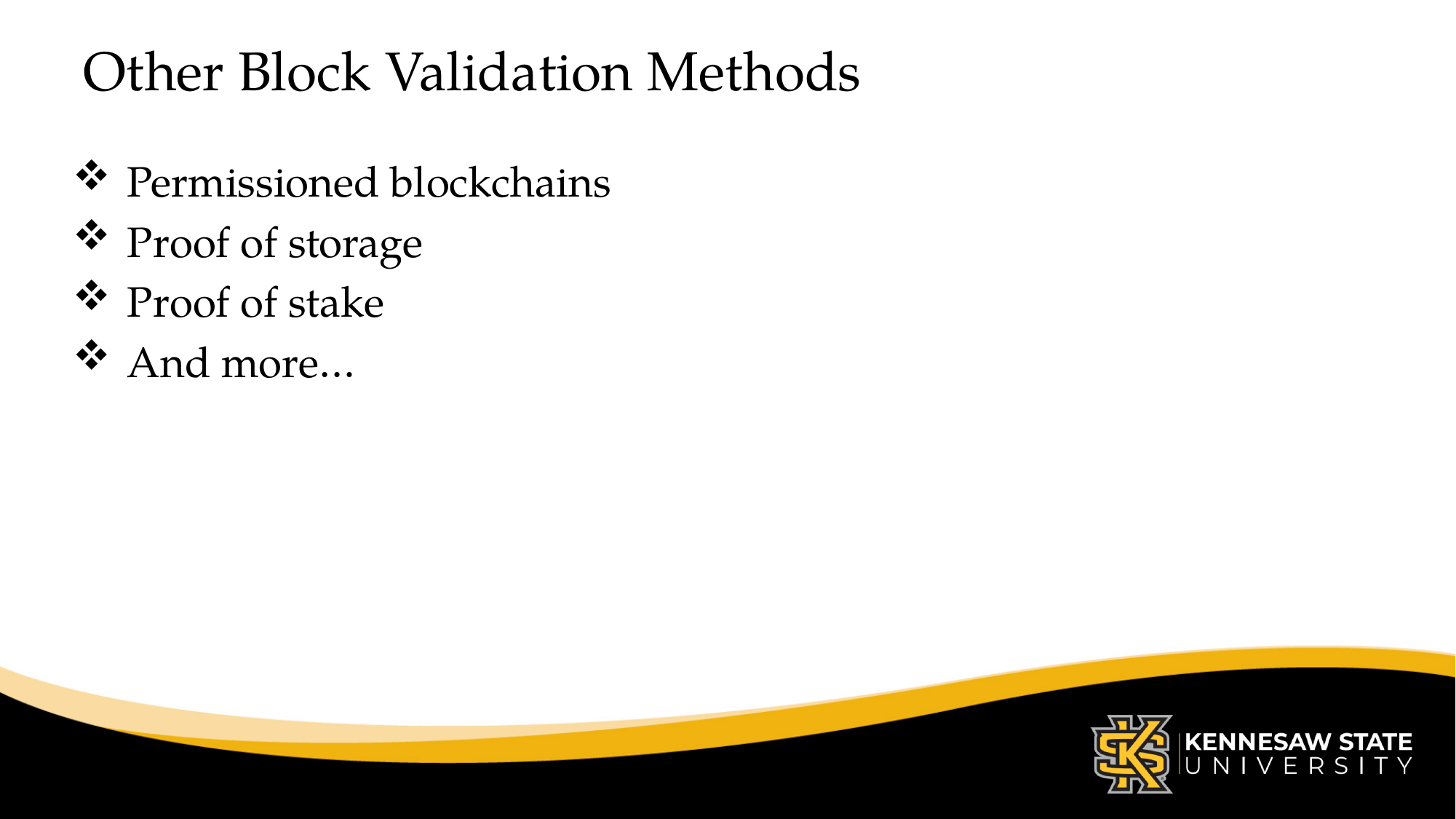

# Other Block Validation Methods
Permissioned blockchains
Proof of storage
Proof of stake
And more…